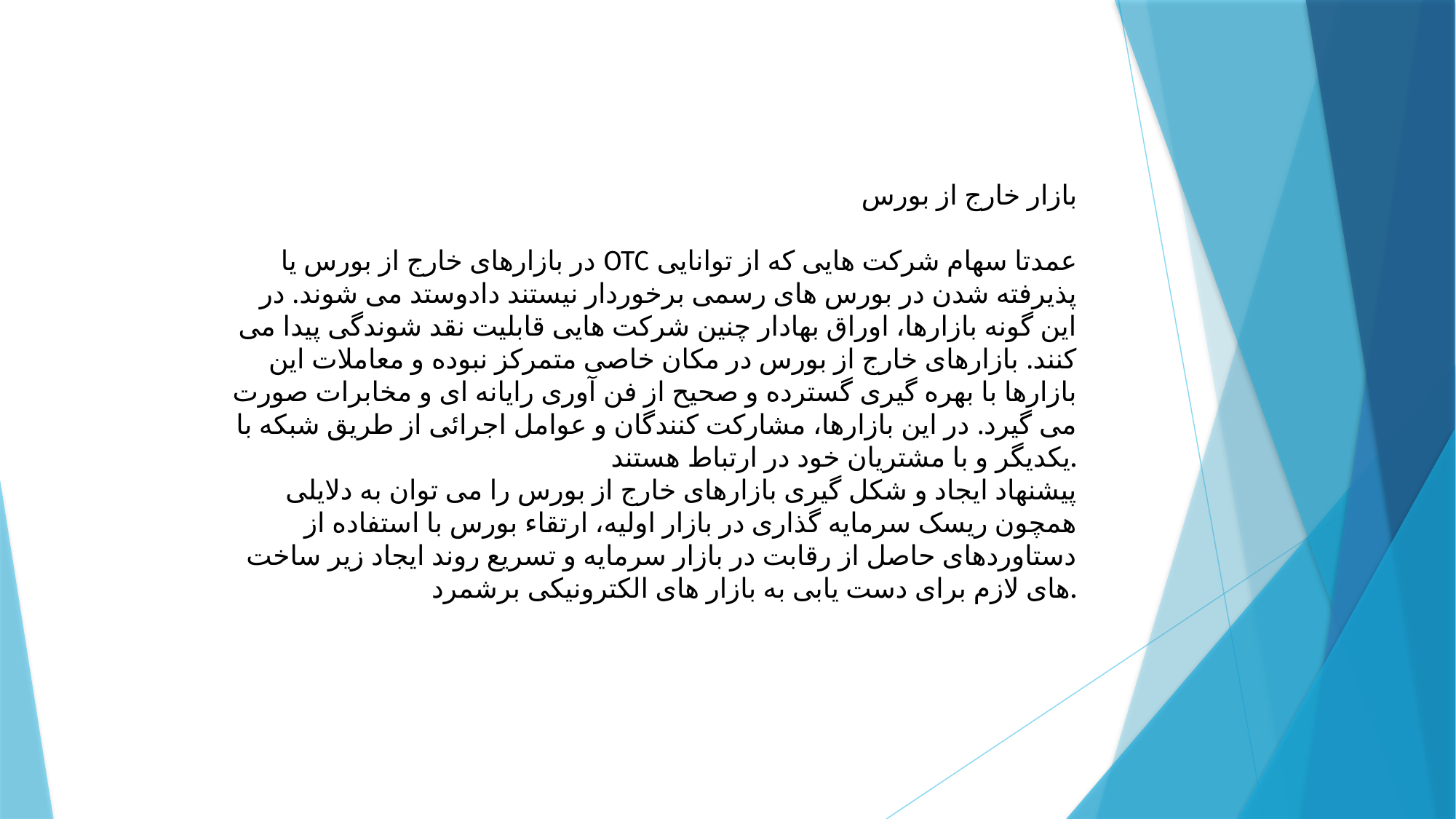

بازار خارج از بورس

در بازارهای خارج از بورس یا OTC عمدتا سهام شرکت هایی که از توانایی پذیرفته شدن در بورس های رسمی برخوردار نیستند دادوستد می شوند. در این گونه بازارها، اوراق بهادار چنین شرکت هایی قابلیت نقد شوندگی پیدا می کنند. بازارهای خارج از بورس در مکان خاصی متمرکز نبوده و معاملات این بازارها با بهره گیری گسترده و صحیح از فن آوری رایانه ای و مخابرات صورت می گیرد. در این بازارها، مشارکت کنندگان و عوامل اجرائی از طریق شبکه با یکدیگر و با مشتریان خود در ارتباط هستند.
پیشنهاد ایجاد و شکل گیری بازارهای خارج از بورس را می توان به دلایلی همچون ریسک سرمایه گذاری در بازار اولیه، ارتقاء بورس با استفاده از دستاوردهای حاصل از رقابت در بازار سرمایه و تسریع روند ایجاد زیر ساخت های لازم برای دست یابی به بازار های الکترونیکی برشمرد.